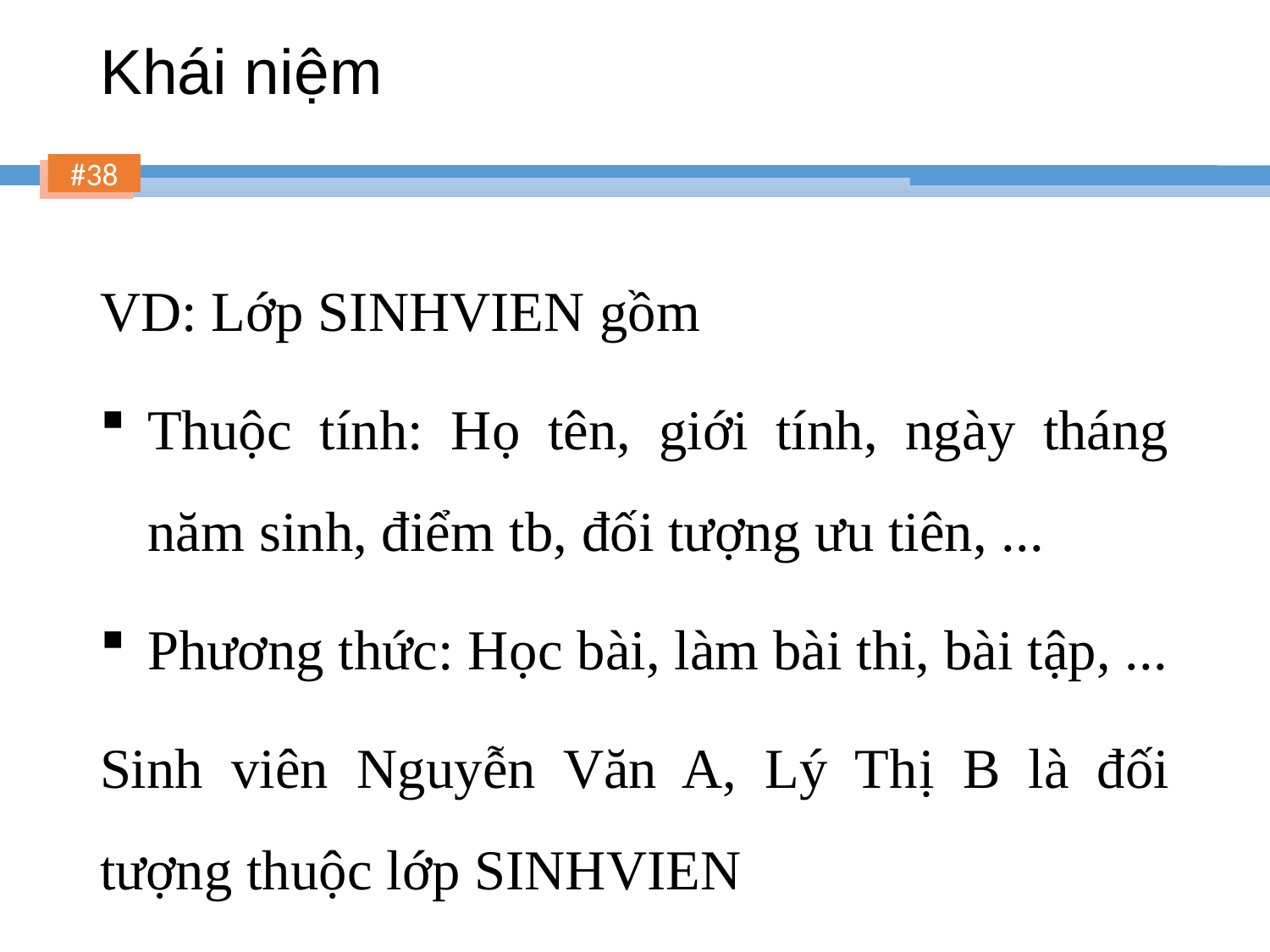

# Khái niệm
VD: Lớp SINHVIEN gồm
Thuộc tính: Họ tên, giới tính, ngày tháng năm sinh, điểm tb, đối tượng ưu tiên, ...
Phương thức: Học bài, làm bài thi, bài tập, ...
Sinh viên Nguyễn Văn A, Lý Thị B là đối tượng thuộc lớp SINHVIEN
38